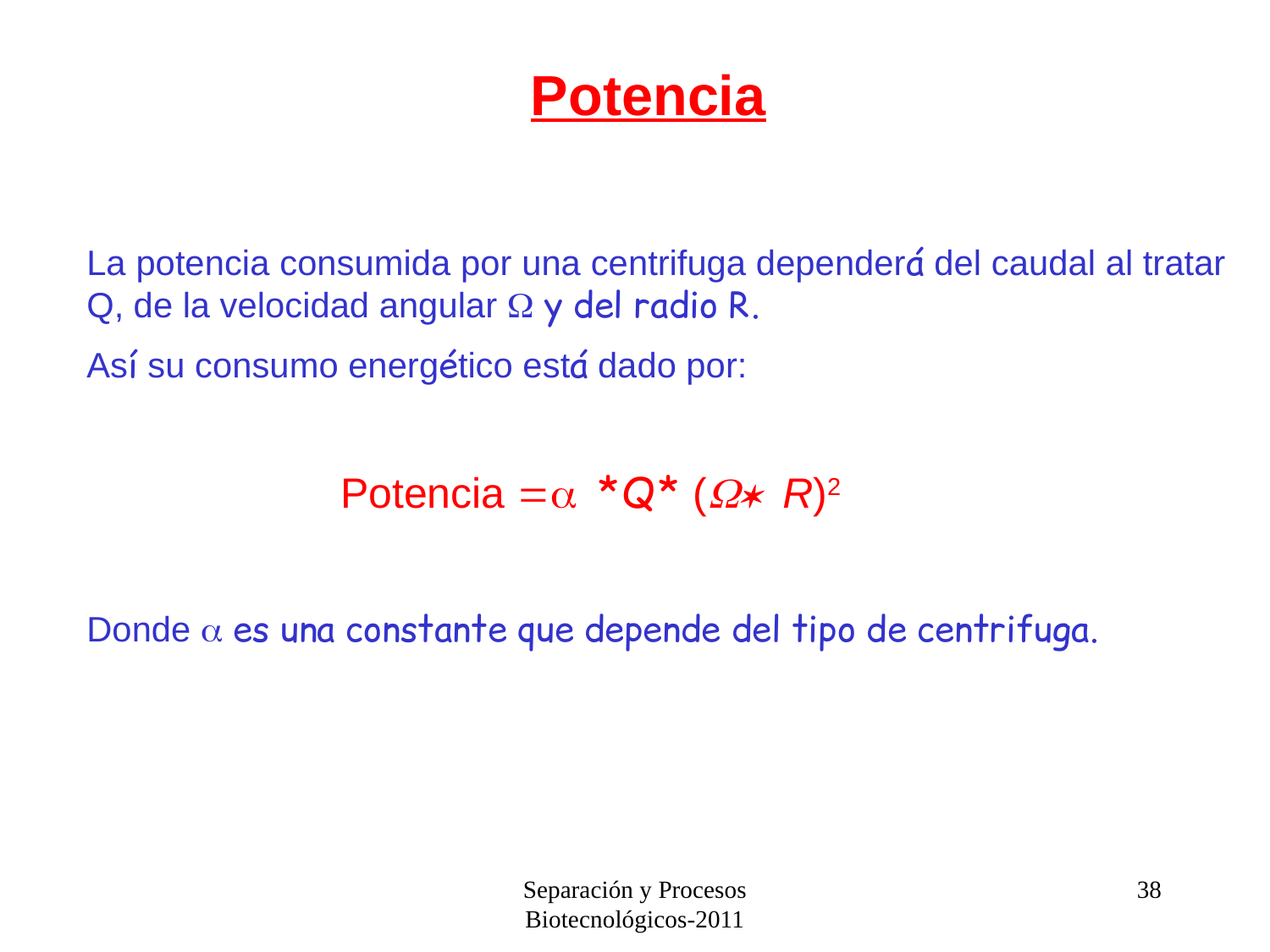

Potencia

La potencia consumida por una centrifuga dependerá del caudal al tratar Q, de la velocidad angular Ω y del radio R.
Así su consumo energético está dado por:

  		Potencia =α *Q* (Ω∗ R)2

Donde α es una constante que depende del tipo de centrifuga.
Separación y Procesos Biotecnológicos-2011
38